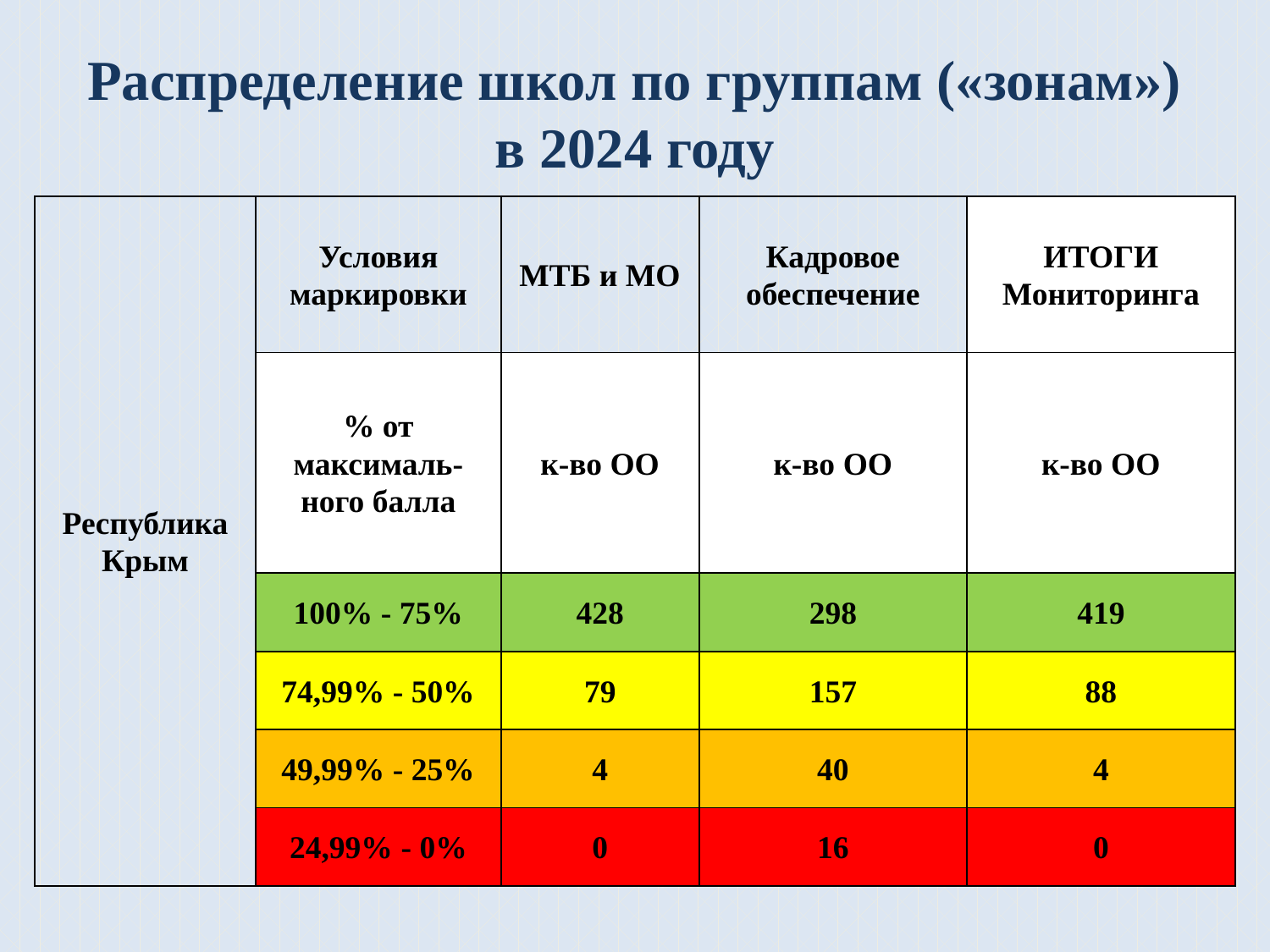

# Распределение школ по группам («зонам») в 2024 году
| Республика Крым | Условия маркировки | МТБ и МО | Кадровое обеспечение | ИТОГИ Мониторинга |
| --- | --- | --- | --- | --- |
|  | % от максималь-ного балла | к-во ОО | к-во ОО | к-во ОО |
|  | 100% - 75% | 428 | 298 | 419 |
|  | 74,99% - 50% | 79 | 157 | 88 |
|  | 49,99% - 25% | 4 | 40 | 4 |
|  | 24,99% - 0% | 0 | 16 | 0 |